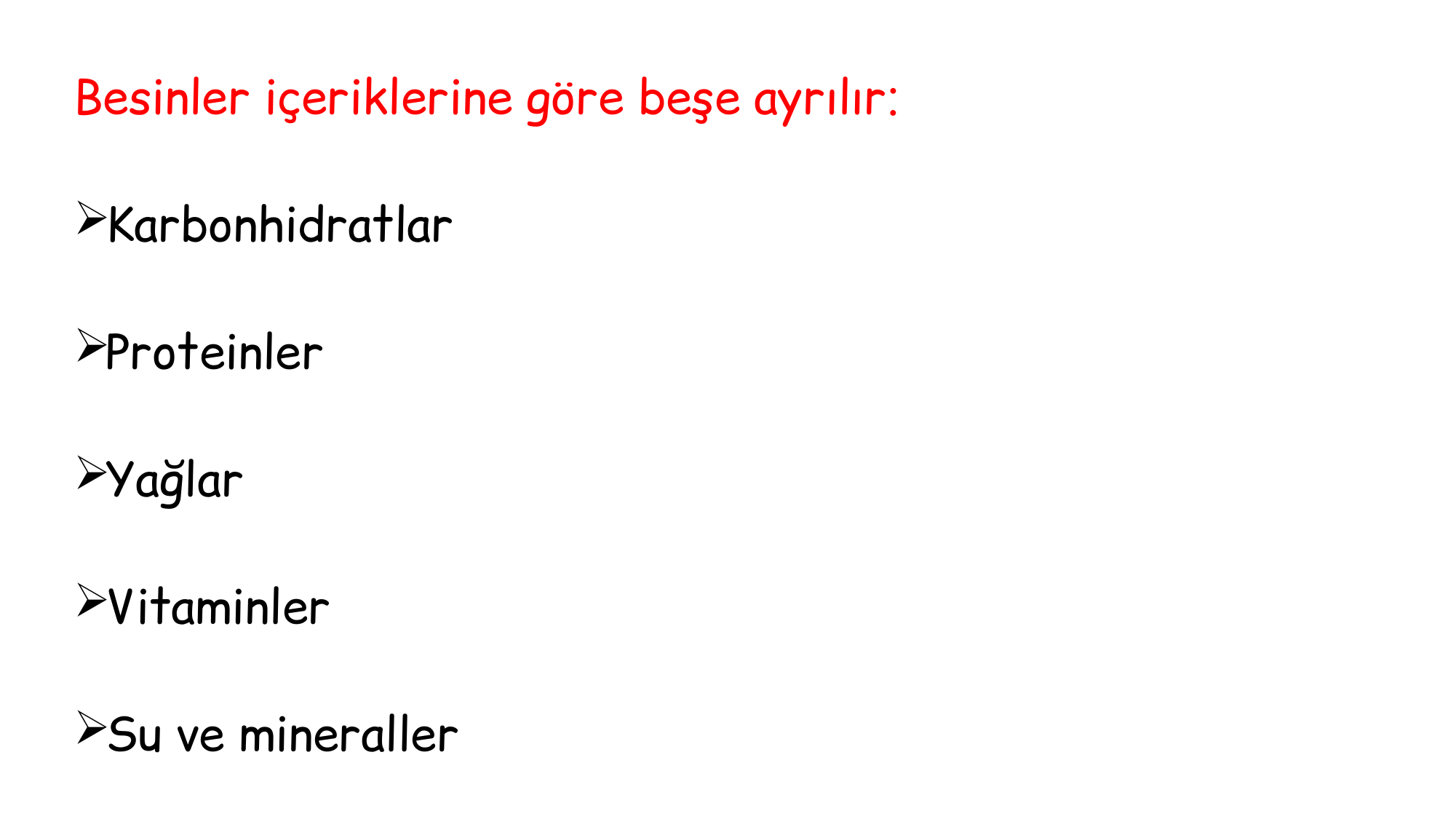

Besinler içeriklerine göre beşe ayrılır:

Karbonhidratlar

Proteinler

Yağlar

Vitaminler

Su ve mineraller